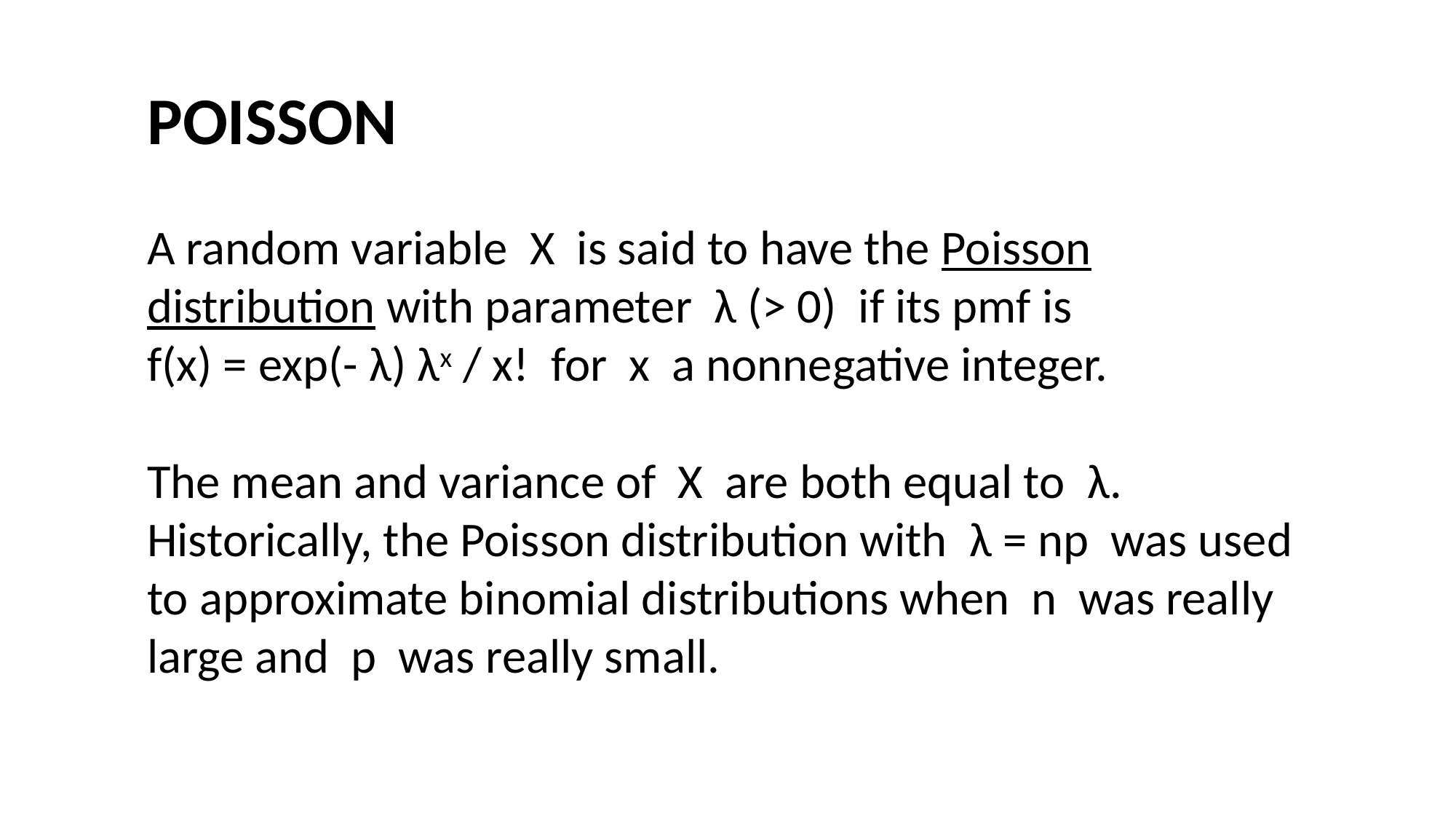

#
POISSON

A random variable  X  is said to have the Poisson distribution with parameter  λ (> 0)  if its pmf is                 f(x) = exp(- λ) λx / x!  for  x  a nonnegative integer.

The mean and variance of  X  are both equal to  λ.  Historically, the Poisson distribution with  λ = np  was used to approximate binomial distributions when  n  was really large and  p  was really small.